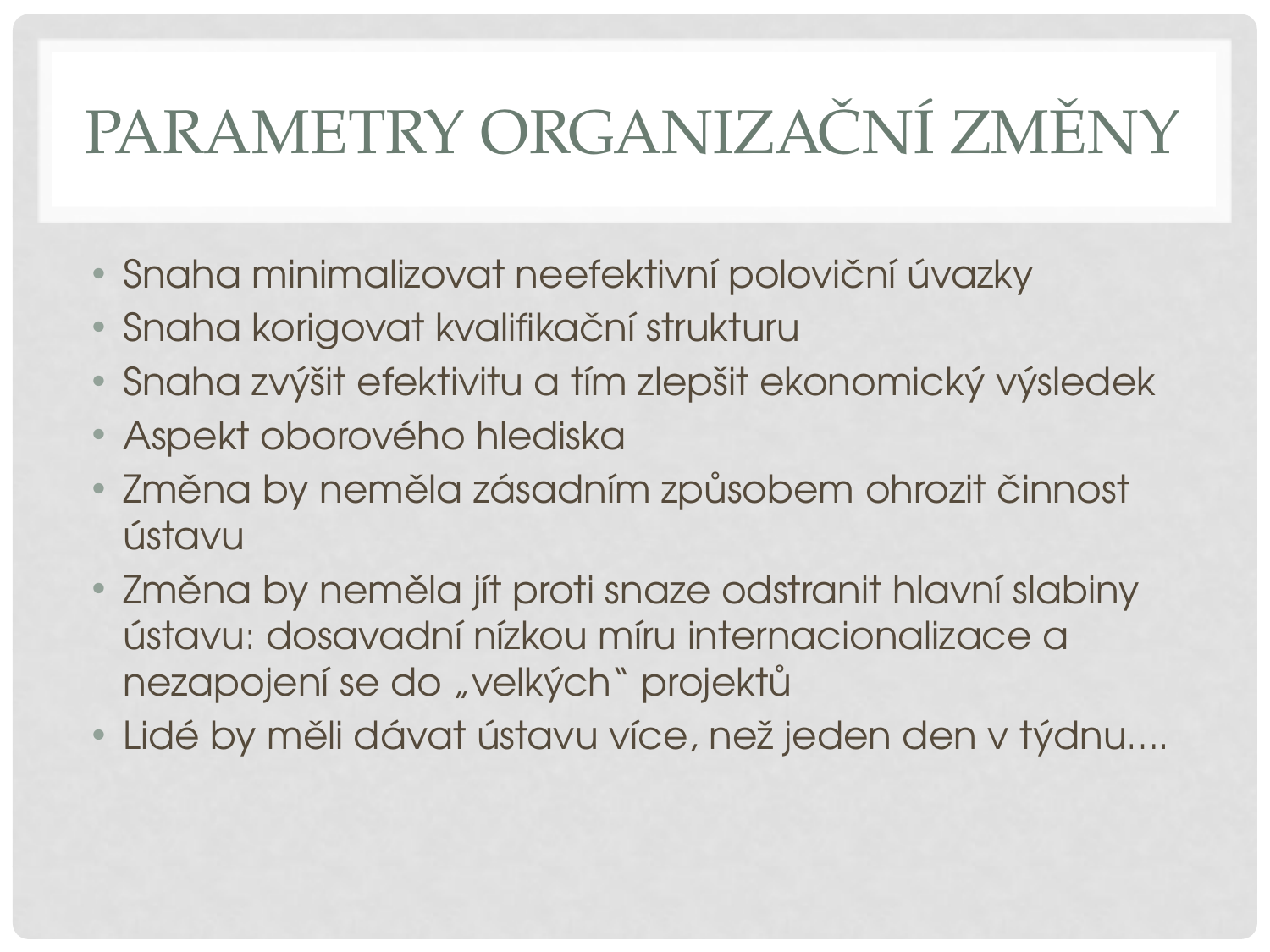

# Parametry organizační změny
Snaha minimalizovat neefektivní poloviční úvazky
Snaha korigovat kvalifikační strukturu
Snaha zvýšit efektivitu a tím zlepšit ekonomický výsledek
Aspekt oborového hlediska
Změna by neměla zásadním způsobem ohrozit činnost ústavu
Změna by neměla jít proti snaze odstranit hlavní slabiny ústavu: dosavadní nízkou míru internacionalizace a  nezapojení se do „velkých“ projektů
Lidé by měli dávat ústavu více, než jeden den v týdnu….